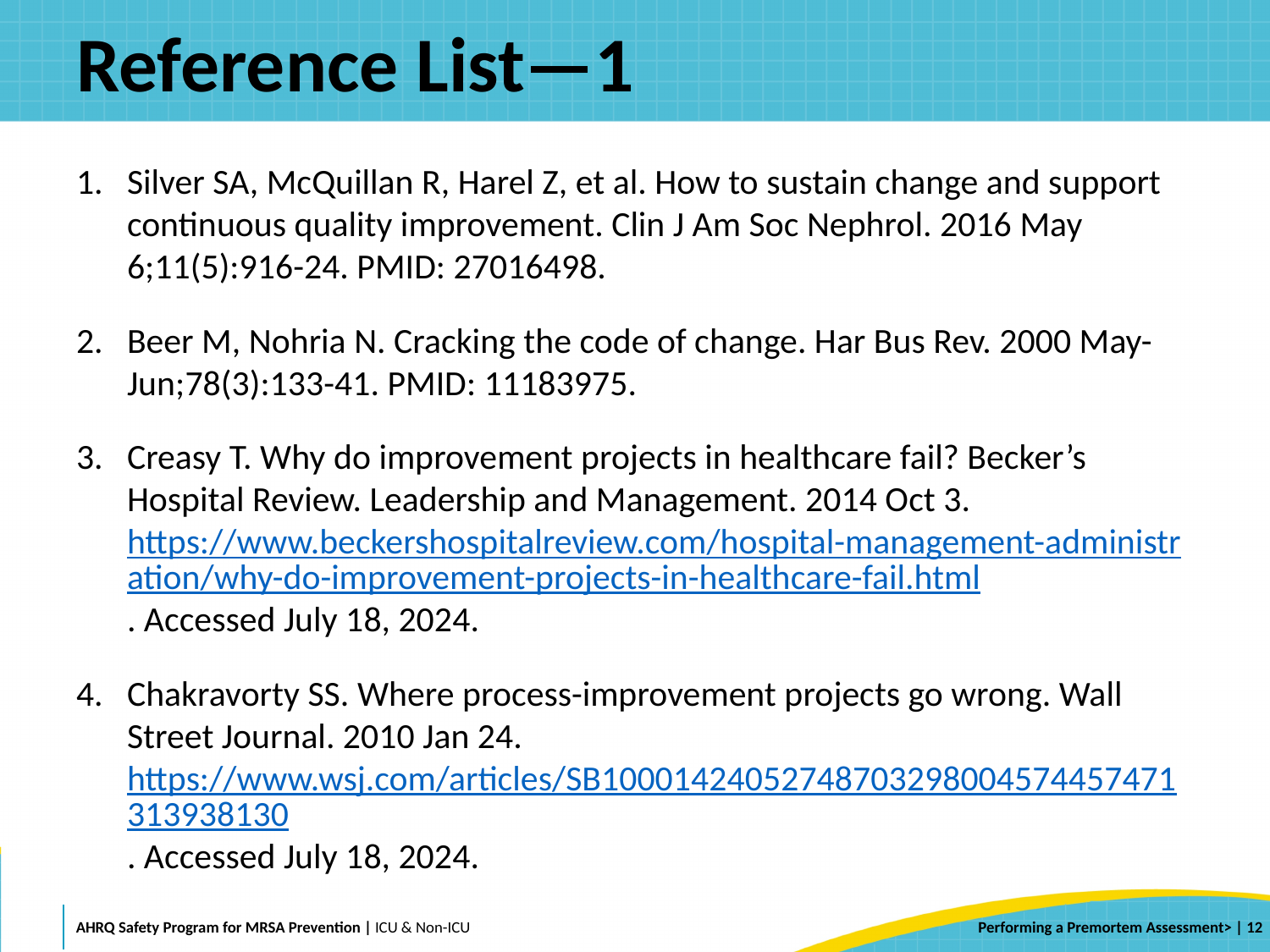

# Reference List—1
Silver SA, McQuillan R, Harel Z, et al. How to sustain change and support continuous quality improvement. Clin J Am Soc Nephrol. 2016 May 6;11(5):916-24. PMID: 27016498.
Beer M, Nohria N. Cracking the code of change. Har Bus Rev. 2000 May-Jun;78(3):133-41. PMID: 11183975.
Creasy T. Why do improvement projects in healthcare fail? Becker’s Hospital Review. Leadership and Management. 2014 Oct 3. https://www.beckershospitalreview.com/hospital-management-administration/why-do-improvement-projects-in-healthcare-fail.html. Accessed July 18, 2024.
Chakravorty SS. Where process-improvement projects go wrong. Wall Street Journal. 2010 Jan 24. https://www.wsj.com/articles/SB10001424052748703298004574457471313938130. Accessed July 18, 2024.
 | 12